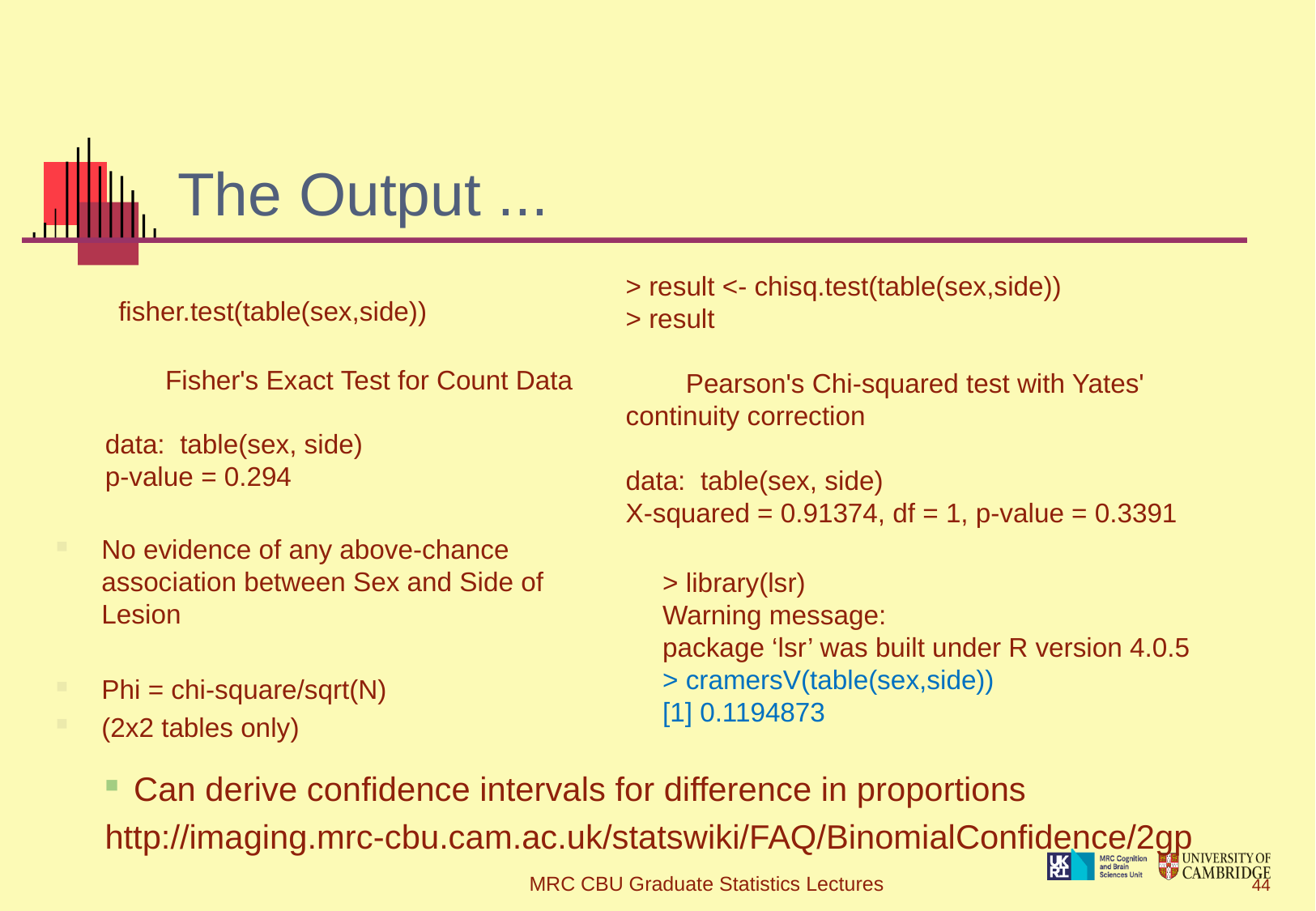

# The Output ...
> result <- chisq.test(table(sex,side))
> result

        Pearson's Chi-squared test with Yates' continuity correction

data:  table(sex, side)
X-squared = 0.91374, df = 1, p-value = 0.3391
 fisher.test(table(sex,side))

        Fisher's Exact Test for Count Data

data:  table(sex, side)
p-value = 0.294
No evidence of any above-chance association between Sex and Side of Lesion

Phi = chi-square/sqrt(N)
(2x2 tables only)
> library(lsr)
Warning message:
package ‘lsr’ was built under R version 4.0.5
> cramersV(table(sex,side))
[1] 0.1194873
Can derive confidence intervals for difference in proportions
http://imaging.mrc-cbu.cam.ac.uk/statswiki/FAQ/BinomialConfidence/2gp

MRC CBU Graduate Statistics Lectures
44